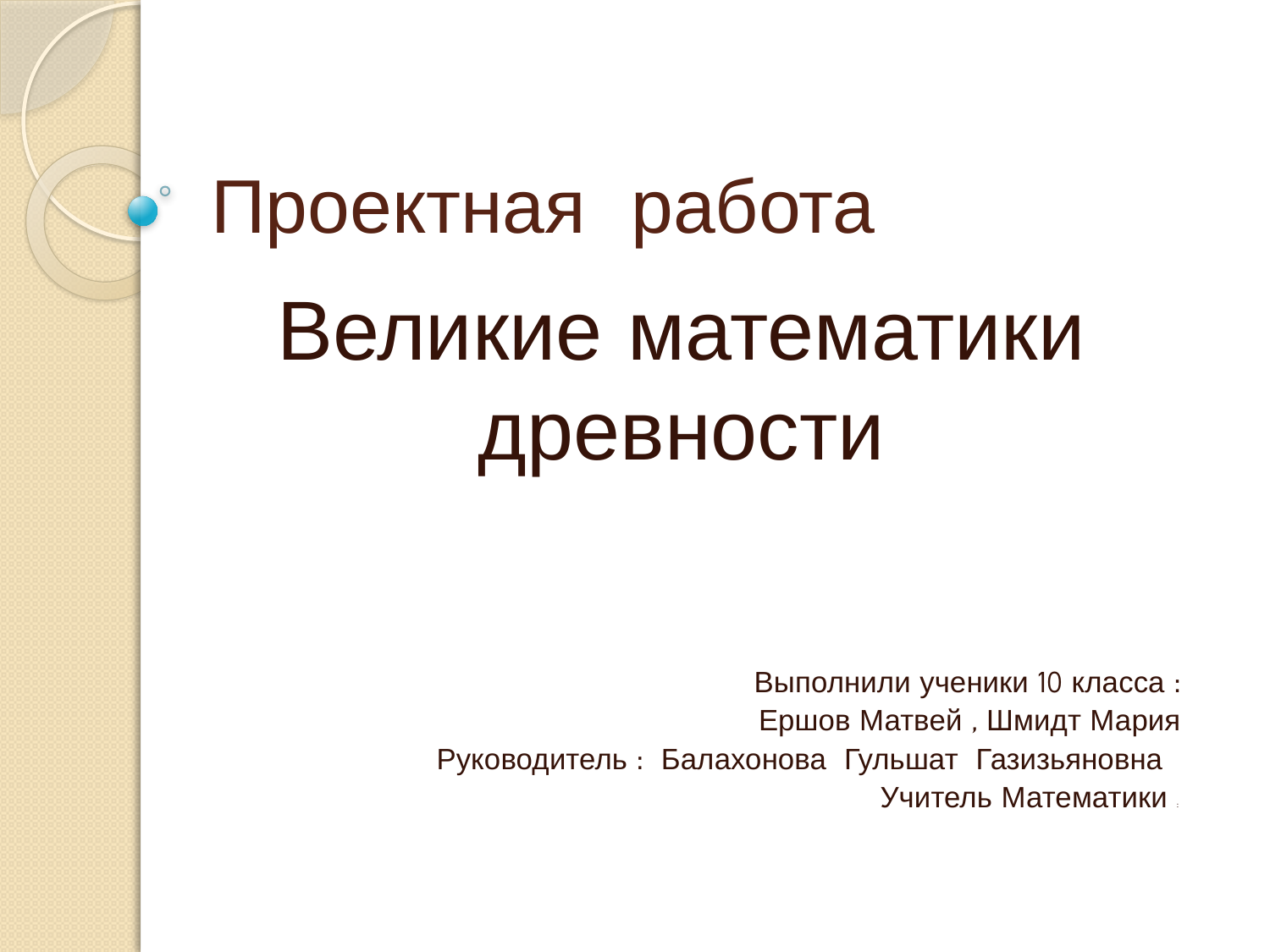

# Проектная  работа
Великие математики древности

Выполнили ученики 10 класса :
 Ершов Матвей , Шмидт Мария
Руководитель :  Балахонова  Гульшат  Газизьяновна
Учитель Математики :